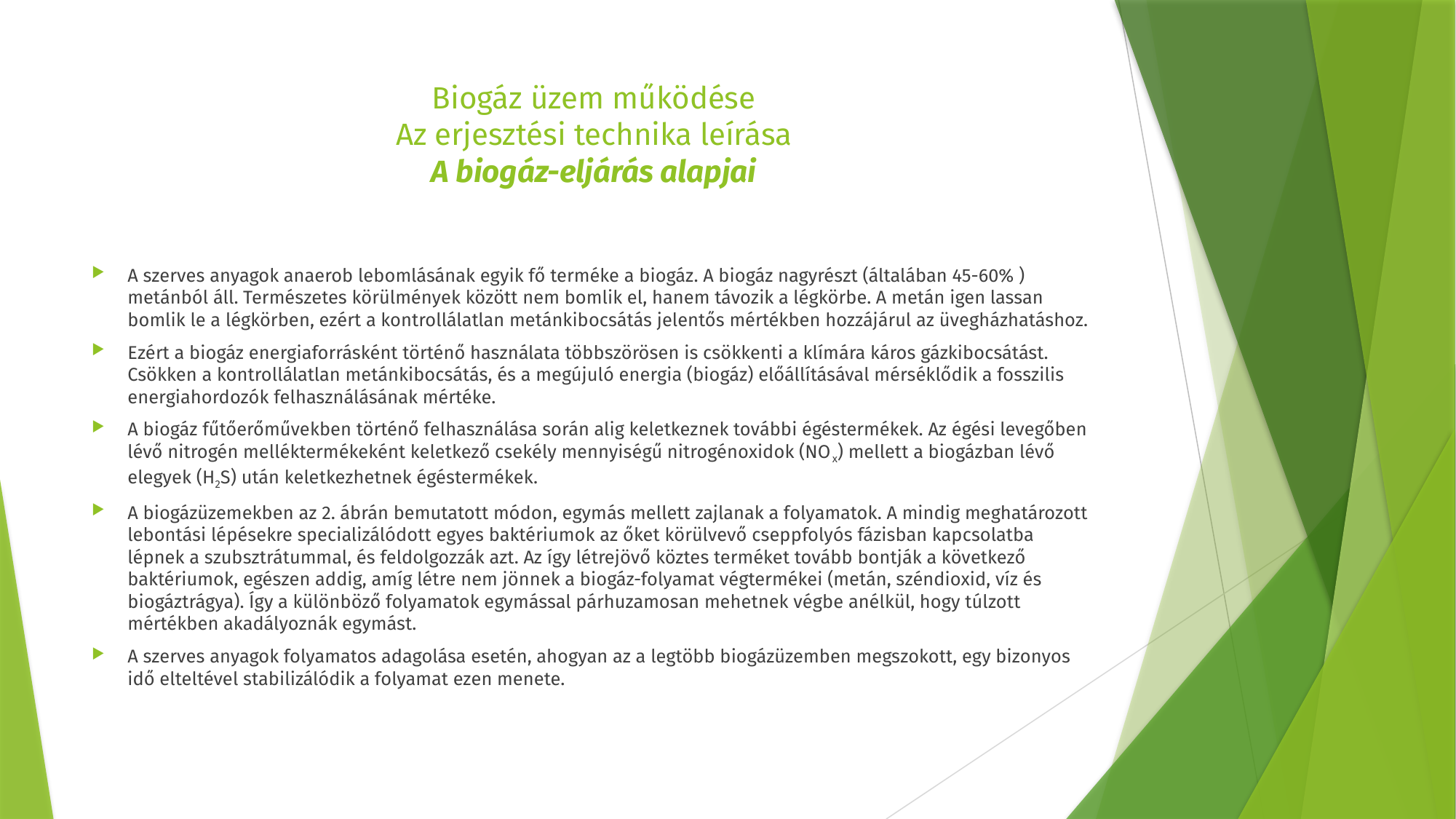

# Biogáz üzem működése Az erjesztési technika leírása A biogáz-eljárás alapjai
A szerves anyagok anaerob lebomlásának egyik fő terméke a biogáz. A biogáz nagyrészt (általában 45-60% ) metánból áll. Természetes körülmények között nem bomlik el, hanem távozik a légkörbe. A metán igen lassan bomlik le a légkörben, ezért a kontrollálatlan metánkibocsátás jelentős mértékben hozzájárul az üvegházhatáshoz.
Ezért a biogáz energiaforrásként történő használata többszörösen is csökkenti a klímára káros gázkibocsátást. Csökken a kontrollálatlan metánkibocsátás, és a megújuló energia (biogáz) előállításával mérséklődik a fosszilis energiahordozók felhasználásának mértéke.
A biogáz fűtőerőművekben történő felhasználása során alig keletkeznek további égéstermékek. Az égési levegőben lévő nitrogén melléktermékeként keletkező csekély mennyiségű nitrogénoxidok (NOx) mellett a biogázban lévő elegyek (H2S) után keletkezhetnek égéstermékek.
A biogázüzemekben az 2. ábrán bemutatott módon, egymás mellett zajlanak a folyamatok. A mindig meghatározott lebontási lépésekre specializálódott egyes baktériumok az őket körülvevő cseppfolyós fázisban kapcsolatba lépnek a szubsztrátummal, és feldolgozzák azt. Az így létrejövő köztes terméket tovább bontják a következő baktériumok, egészen addig, amíg létre nem jönnek a biogáz-folyamat végtermékei (metán, széndioxid, víz és biogáztrágya). Így a különböző folyamatok egymással párhuzamosan mehetnek végbe anélkül, hogy túlzott mértékben akadályoznák egymást.
A szerves anyagok folyamatos adagolása esetén, ahogyan az a legtöbb biogázüzemben megszokott, egy bizonyos idő elteltével stabilizálódik a folyamat ezen menete.